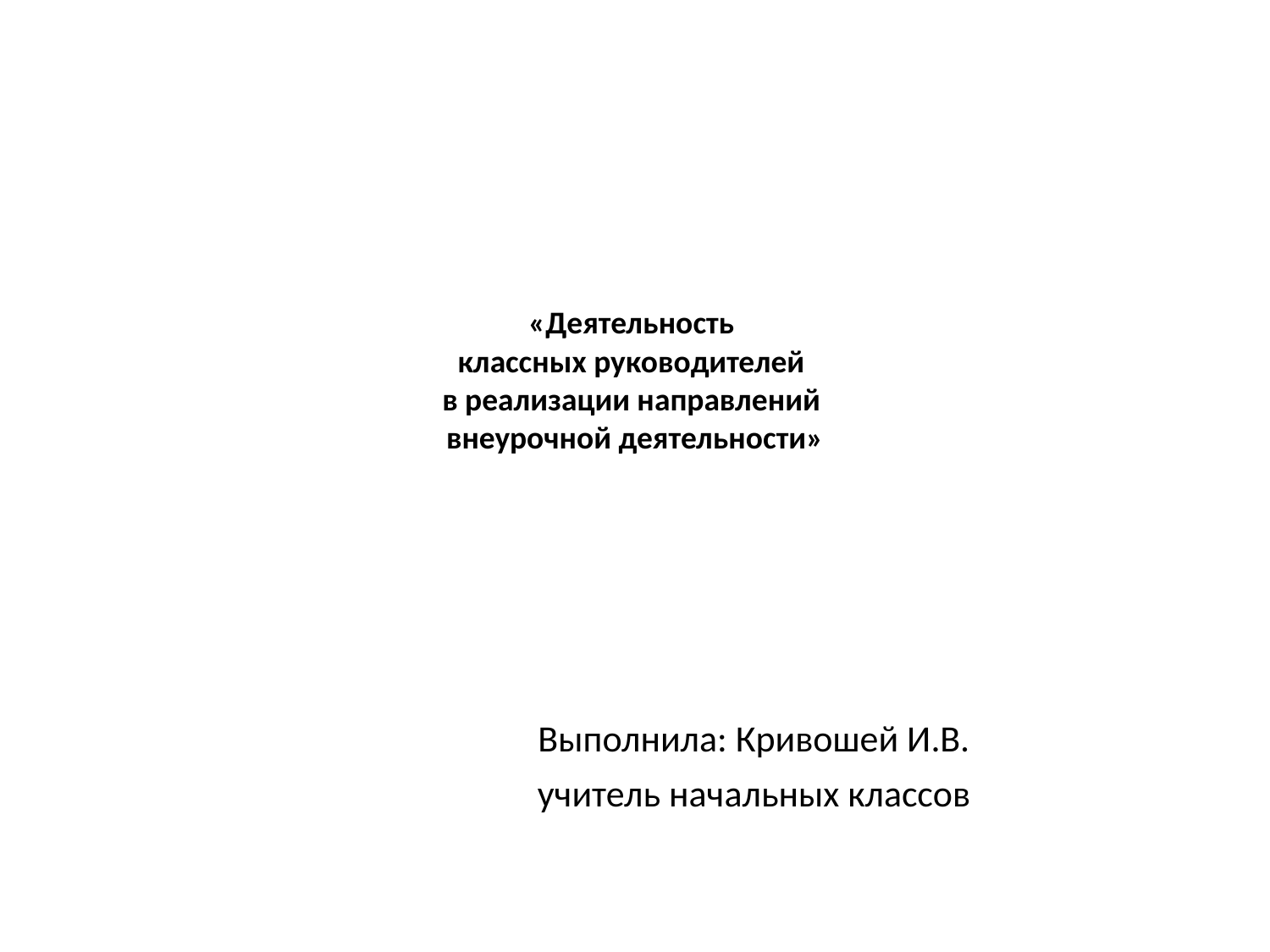

# «Деятельность классных руководителей в реализации направлений внеурочной деятельности»

			Выполнила: Кривошей И.В.
			учитель начальных классов